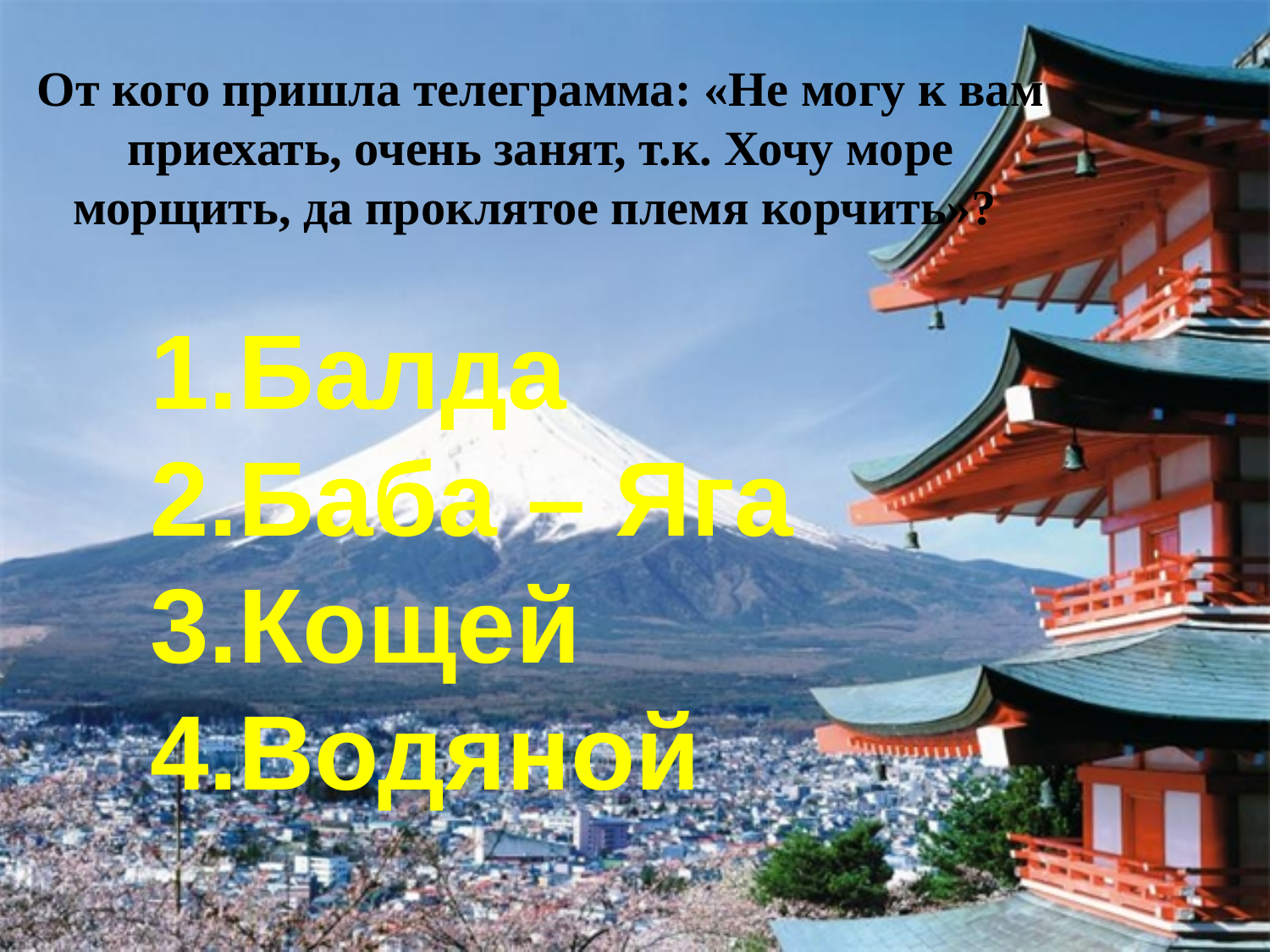

От кого пришла телеграмма: «Не могу к вам приехать, очень занят, т.к. Хочу море морщить, да проклятое племя корчить»?
Балда
Баба – Яга
Кощей
Водяной